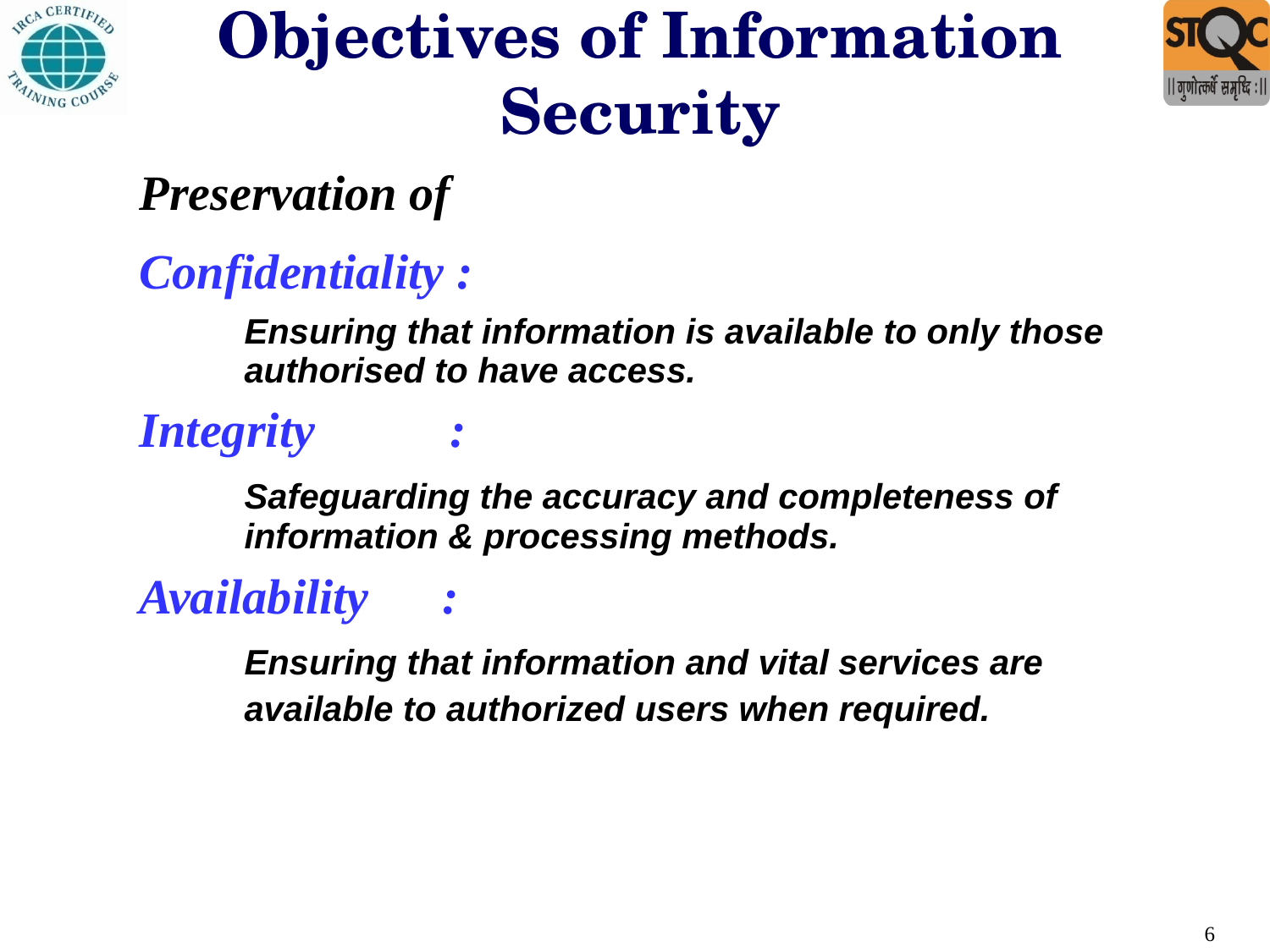

# Objectives of Information Security
Preservation of
Confidentiality :
	Ensuring that information is available to only those authorised to have access.
Integrity           :
	Safeguarding the accuracy and completeness of  information & processing methods.
Availability      :
	Ensuring that information and vital services are available to authorized users when required.

6